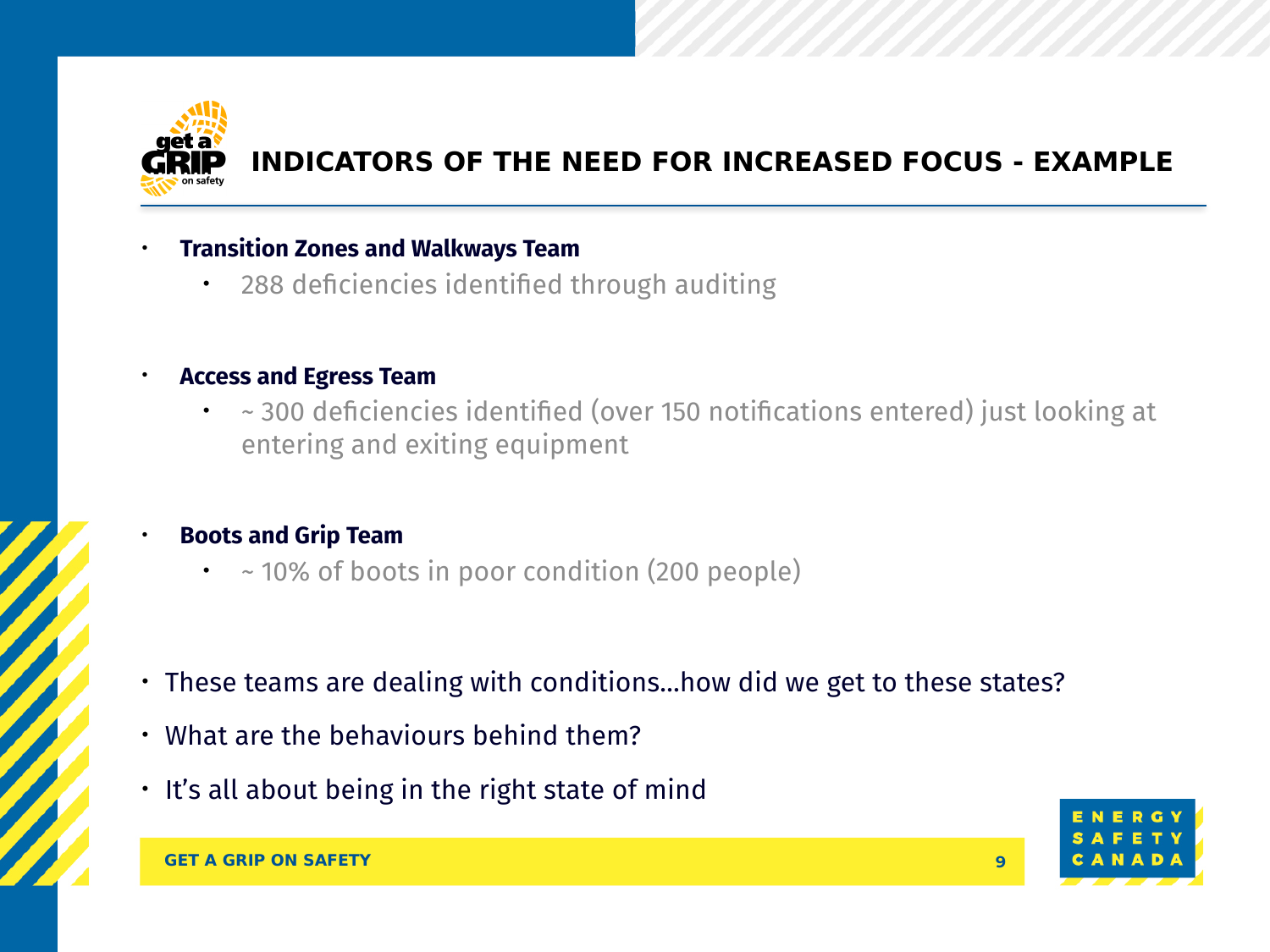

# Indicators of the need for increased focus - Example
Transition Zones and Walkways Team
288 deficiencies identified through auditing

Access and Egress Team
~ 300 deficiencies identified (over 150 notifications entered) just looking at entering and exiting equipment

Boots and Grip Team
~ 10% of boots in poor condition (200 people)

These teams are dealing with conditions…how did we get to these states?
What are the behaviours behind them?
It’s all about being in the right state of mind

Get a grip on safety
9